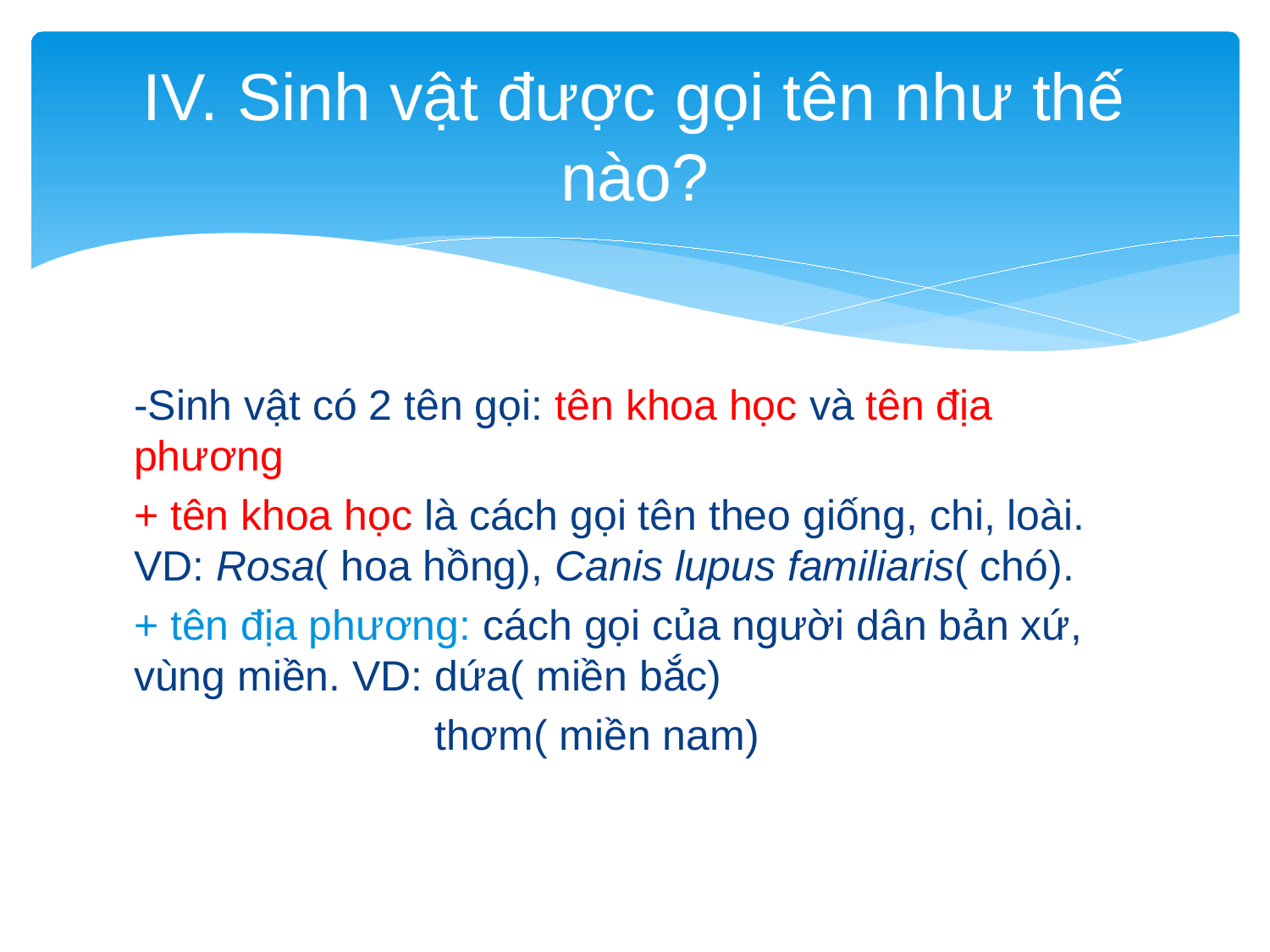

# IV. Sinh vật được gọi tên như thế nào?
-Sinh vật có 2 tên gọi: tên khoa học và tên địa phương
+ tên khoa học là cách gọi tên theo giống, chi, loài. VD: Rosa( hoa hồng), Canis lupus familiaris( chó).
+ tên địa phương: cách gọi của người dân bản xứ, vùng miền. VD: dứa( miền bắc)
		    thơm( miền nam)